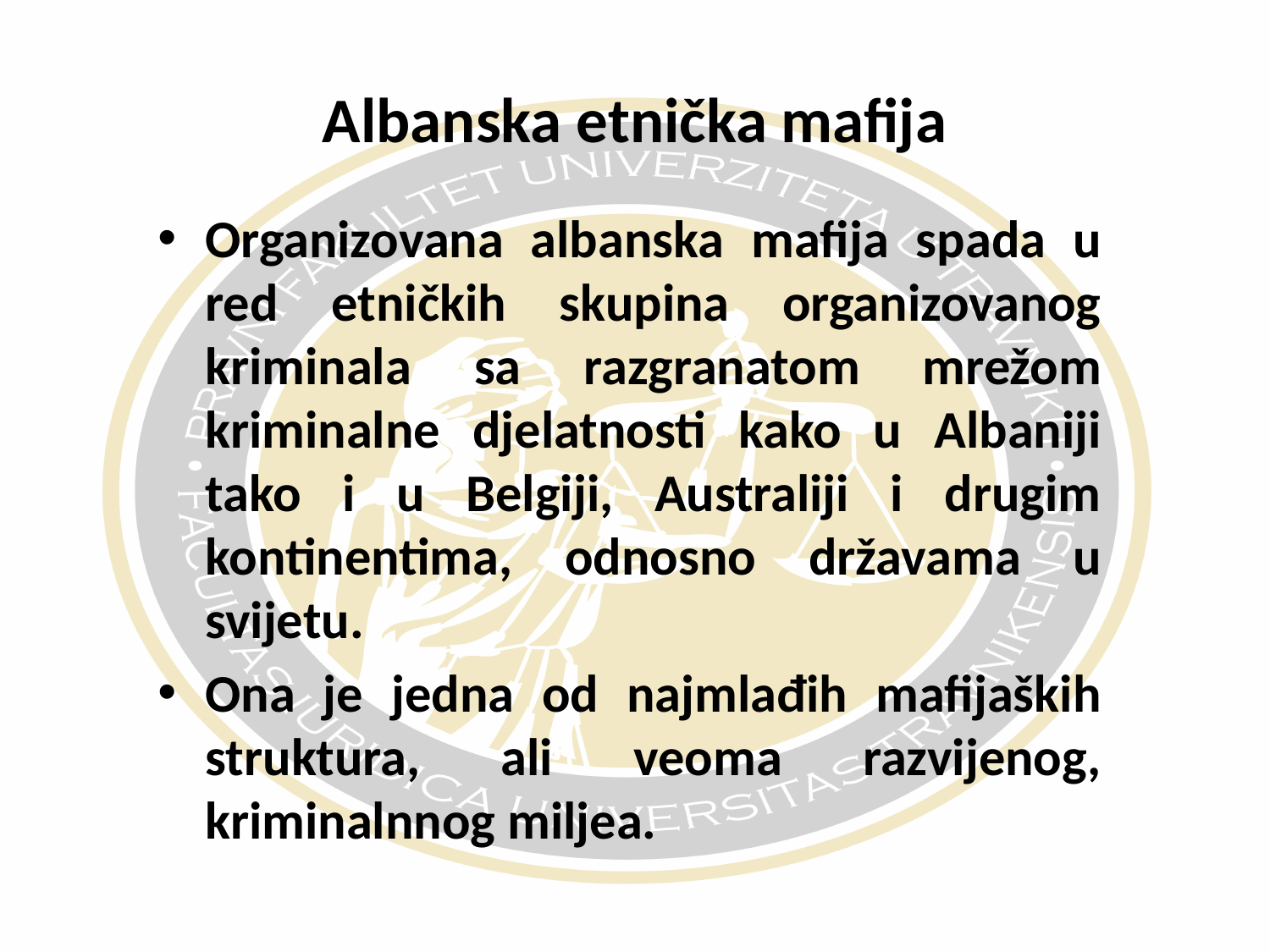

# Albanska etnička mafija
Organizovana albanska mafija spada u red etničkih skupina organizovanog kriminala sa razgranatom mrežom kriminalne djelatnosti kako u Albaniji tako i u Belgiji, Australiji i drugim kontinentima, odnosno državama u svijetu.
Ona je jedna od najmlađih mafijaških struktura, ali veoma razvijenog, kriminalnnog miljea.